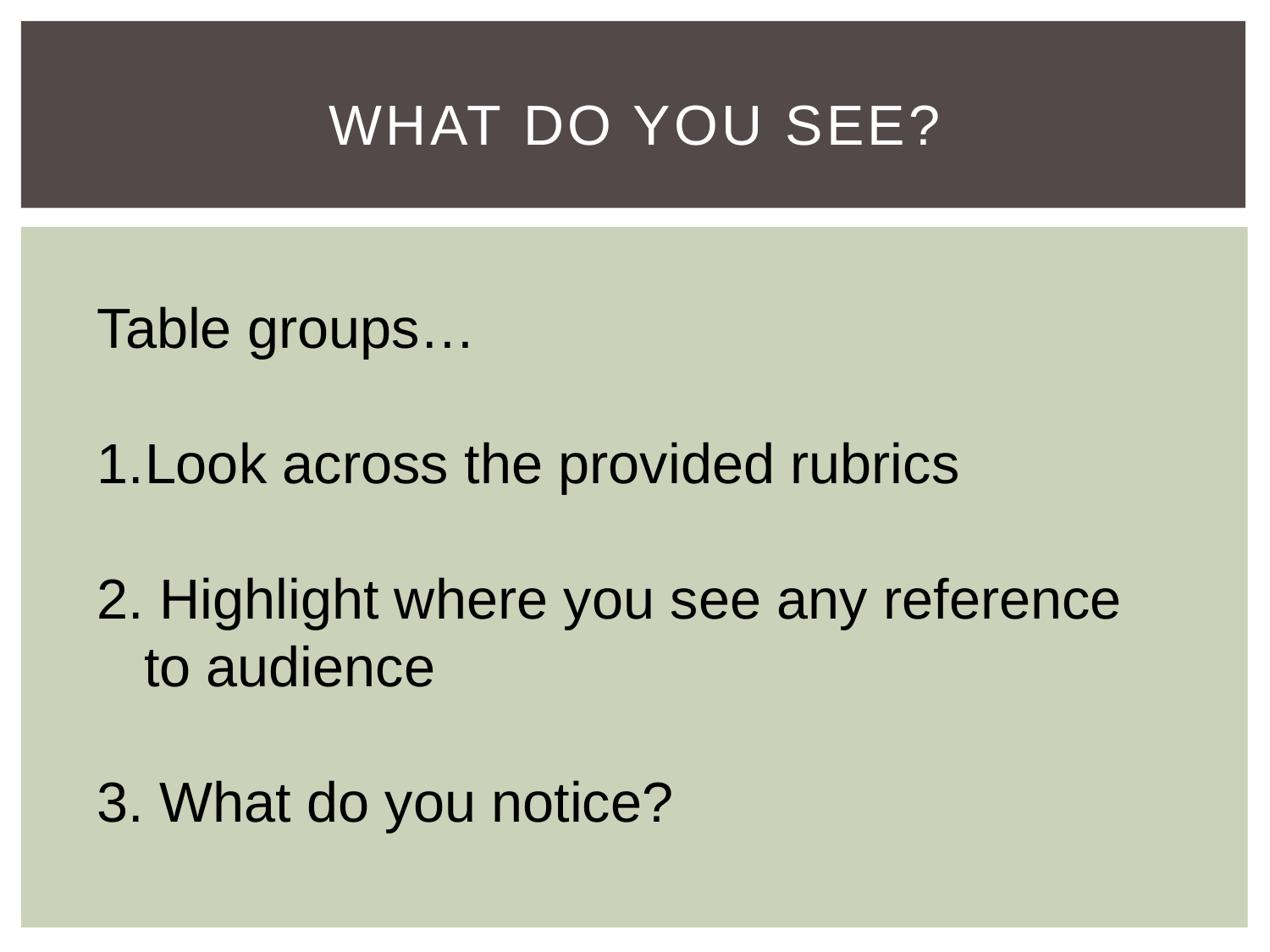

# What do you see?
Table groups…

Look across the provided rubrics

2. Highlight where you see any reference    to audience

3. What do you notice?